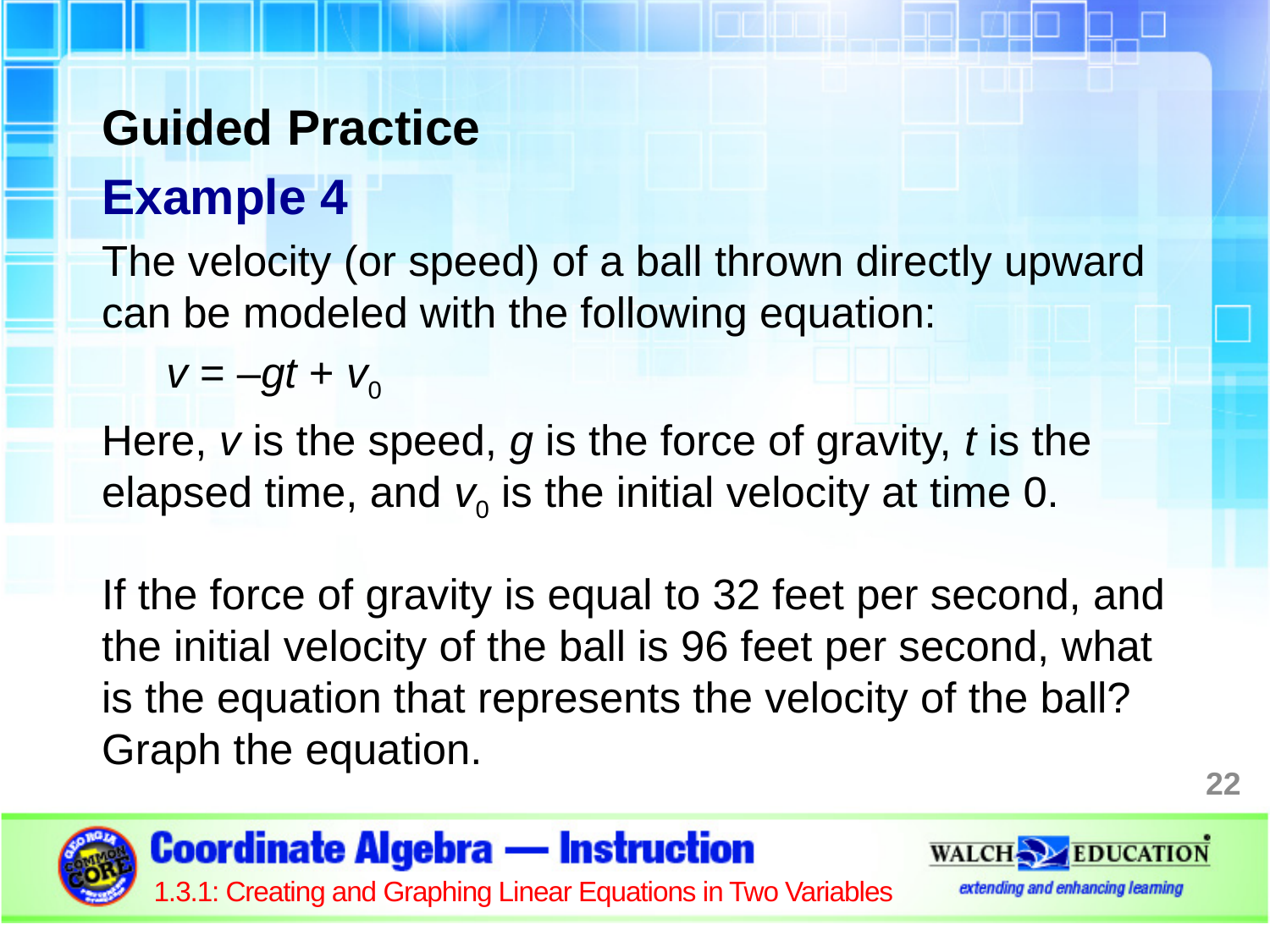

Guided Practice
Example 4
The velocity (or speed) of a ball thrown directly upward can be modeled with the following equation:
v = –gt + v0
Here, v is the speed, g is the force of gravity, t is the elapsed time, and v0 is the initial velocity at time 0.

If the force of gravity is equal to 32 feet per second, and the initial velocity of the ball is 96 feet per second, what is the equation that represents the velocity of the ball? Graph the equation.
22
1.3.1: Creating and Graphing Linear Equations in Two Variables